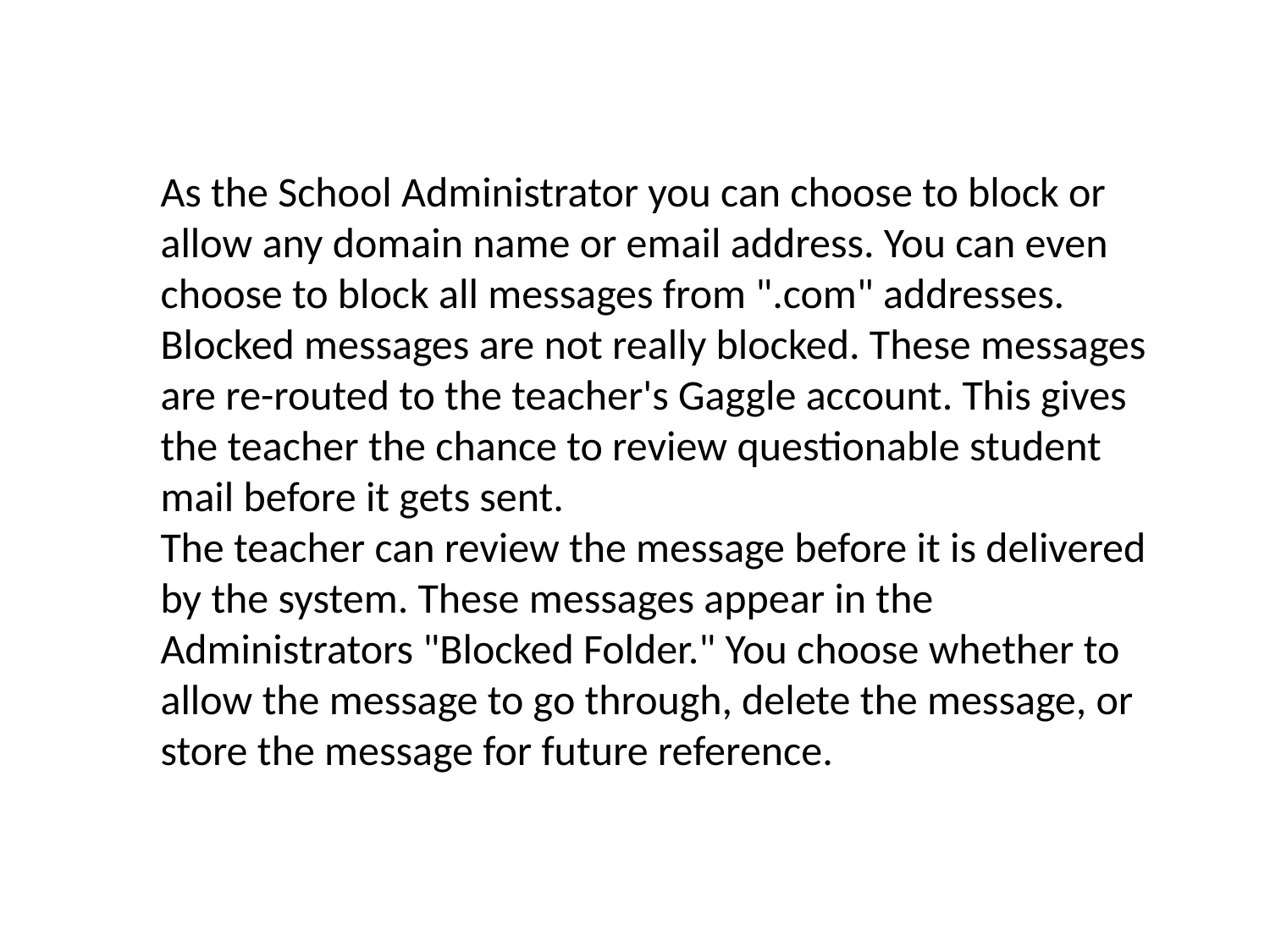

As the School Administrator you can choose to block or allow any domain name or email address. You can even choose to block all messages from ".com" addresses.
Blocked messages are not really blocked. These messages are re-routed to the teacher's Gaggle account. This gives the teacher the chance to review questionable student mail before it gets sent.
The teacher can review the message before it is delivered by the system. These messages appear in the Administrators "Blocked Folder." You choose whether to allow the message to go through, delete the message, or store the message for future reference.
#